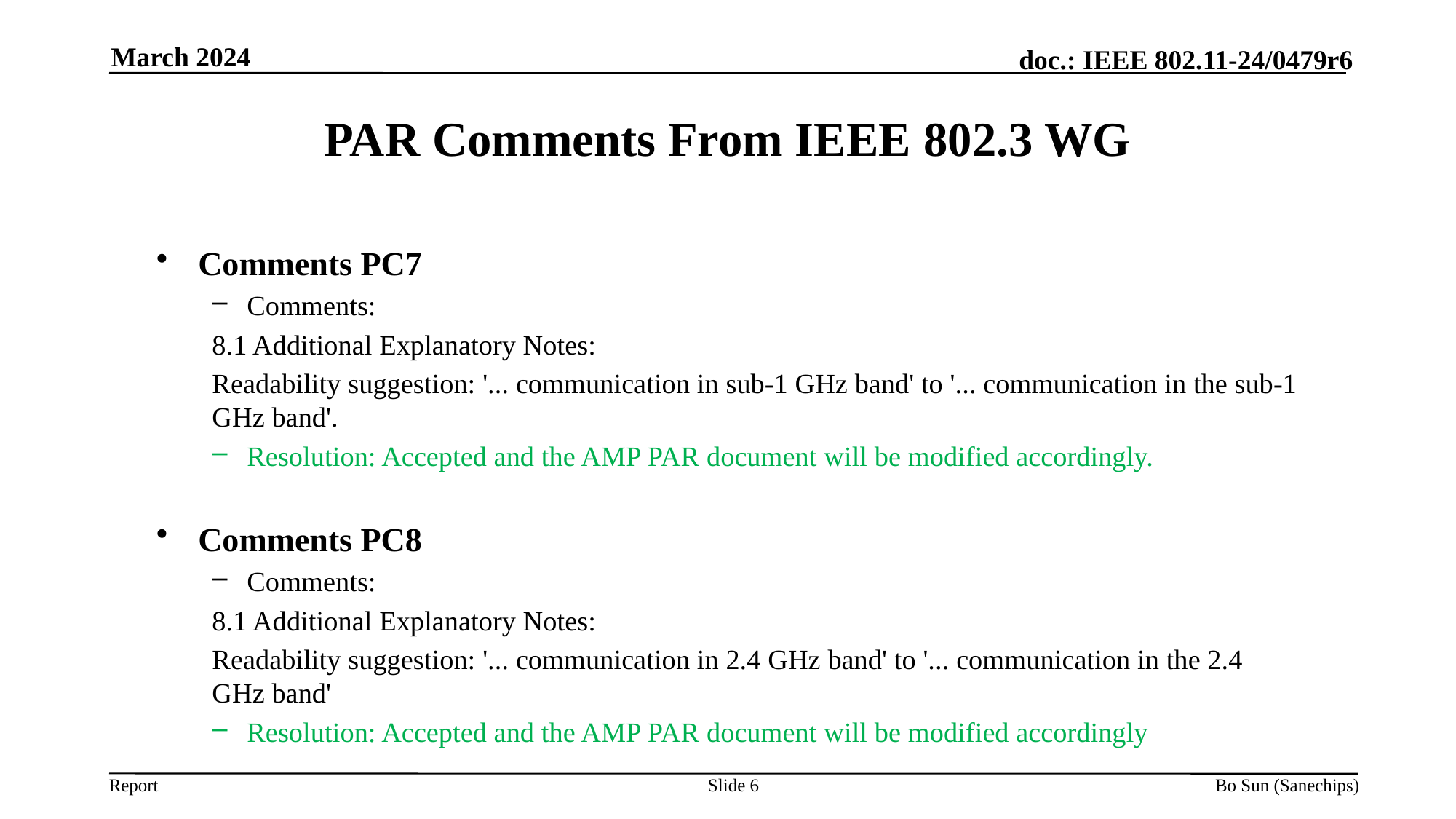

March 2024
PAR Comments From IEEE 802.3 WG
Comments PC7
Comments:
8.1 Additional Explanatory Notes:
Readability suggestion: '... communication in sub-1 GHz band' to '... communication in the sub-1 GHz band'.
Resolution: Accepted and the AMP PAR document will be modified accordingly.

Comments PC8
Comments:
8.1 Additional Explanatory Notes:
Readability suggestion: '... communication in 2.4 GHz band' to '... communication in the 2.4 GHz band'
Resolution: Accepted and the AMP PAR document will be modified accordingly

Slide 6
Bo Sun (Sanechips)